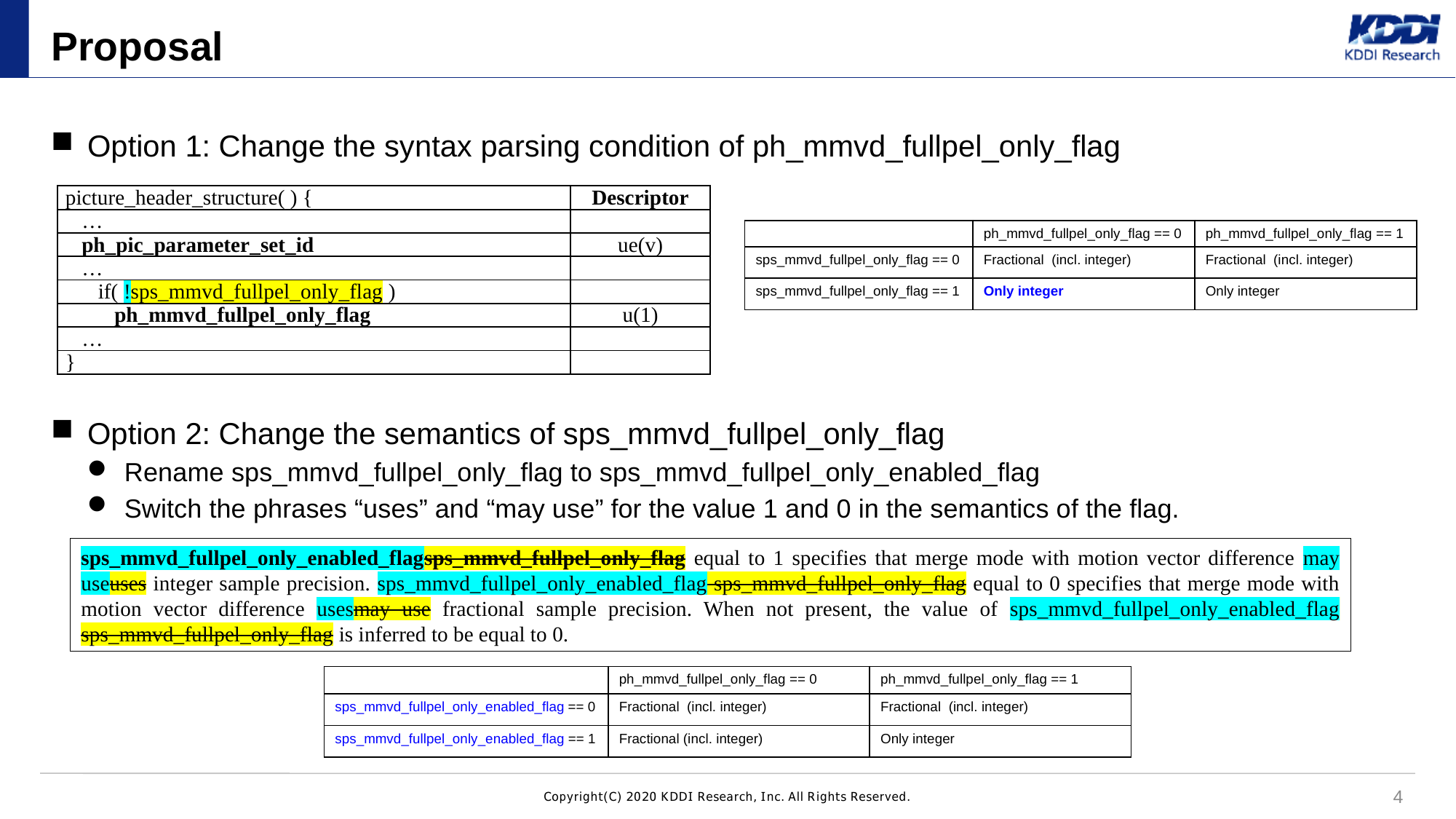

# Proposal
Option 1: Change the syntax parsing condition of ph_mmvd_fullpel_only_flag

Option 2: Change the semantics of sps_mmvd_fullpel_only_flag
Rename sps_mmvd_fullpel_only_flag to sps_mmvd_fullpel_only_enabled_flag
Switch the phrases “uses” and “may use” for the value 1 and 0 in the semantics of the flag.
| picture\_header\_structure( ) { | Descriptor |
| --- | --- |
| … |  |
| ph\_pic\_parameter\_set\_id | ue(v) |
| … |  |
| if( !sps\_mmvd\_fullpel\_only\_flag ) |  |
| ph\_mmvd\_fullpel\_only\_flag | u(1) |
| … |  |
| } |  |
|  | ph\_mmvd\_fullpel\_only\_flag == 0 | ph\_mmvd\_fullpel\_only\_flag == 1 |
| --- | --- | --- |
| sps\_mmvd\_fullpel\_only\_flag == 0 | Fractional (incl. integer) | Fractional (incl. integer) |
| sps\_mmvd\_fullpel\_only\_flag == 1 | Only integer | Only integer |
sps_mmvd_fullpel_only_enabled_flagsps_mmvd_fullpel_only_flag equal to 1 specifies that merge mode with motion vector difference may useuses integer sample precision. sps_mmvd_fullpel_only_enabled_flag sps_mmvd_fullpel_only_flag equal to 0 specifies that merge mode with motion vector difference usesmay use fractional sample precision. When not present, the value of sps_mmvd_fullpel_only_enabled_flag sps_mmvd_fullpel_only_flag is inferred to be equal to 0.
|  | ph\_mmvd\_fullpel\_only\_flag == 0 | ph\_mmvd\_fullpel\_only\_flag == 1 |
| --- | --- | --- |
| sps\_mmvd\_fullpel\_only\_enabled\_flag == 0 | Fractional (incl. integer) | Fractional (incl. integer) |
| sps\_mmvd\_fullpel\_only\_enabled\_flag == 1 | Fractional (incl. integer) | Only integer |
4